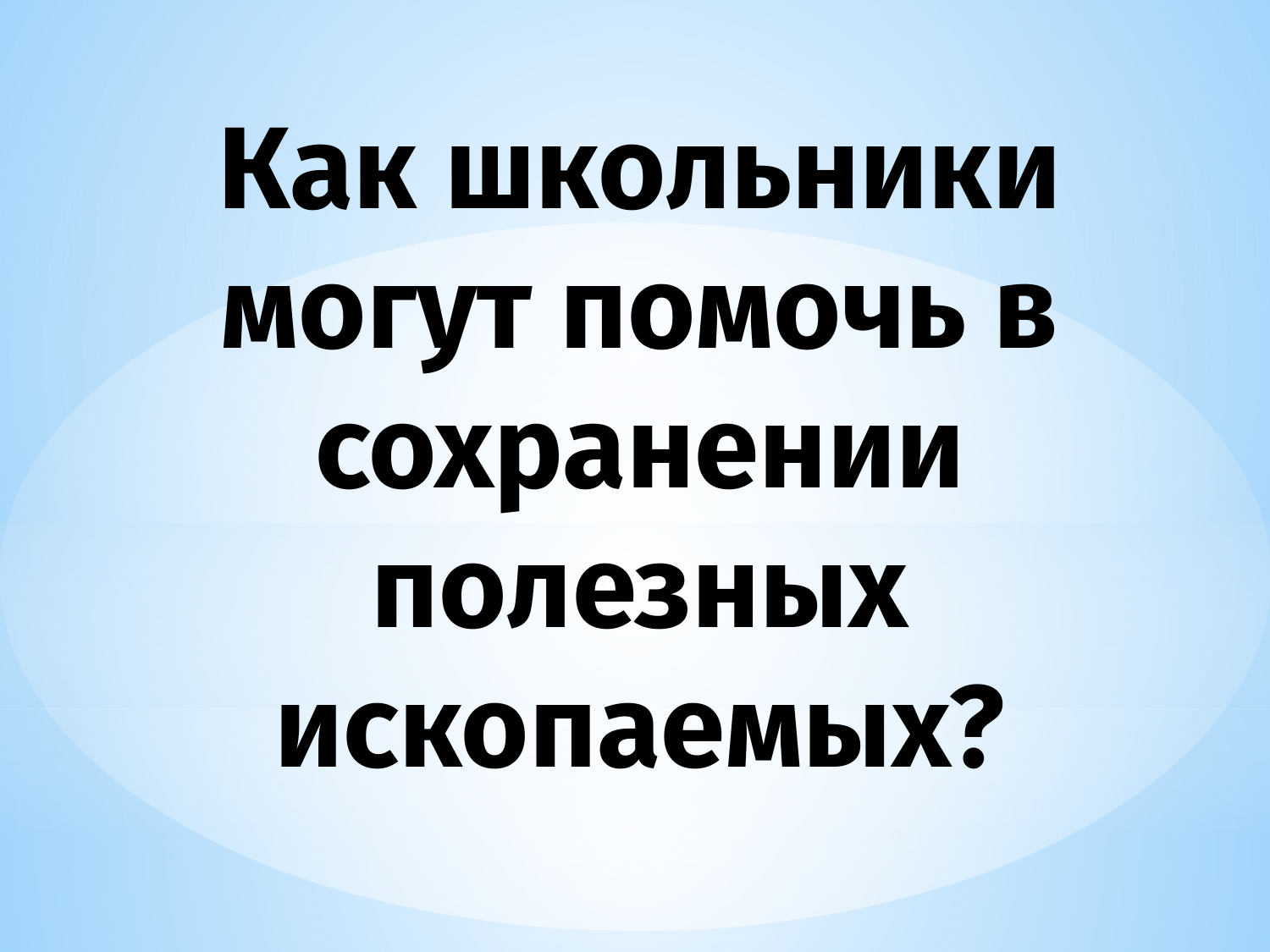

# Как школьники могут помочь в сохранении полезных ископаемых?